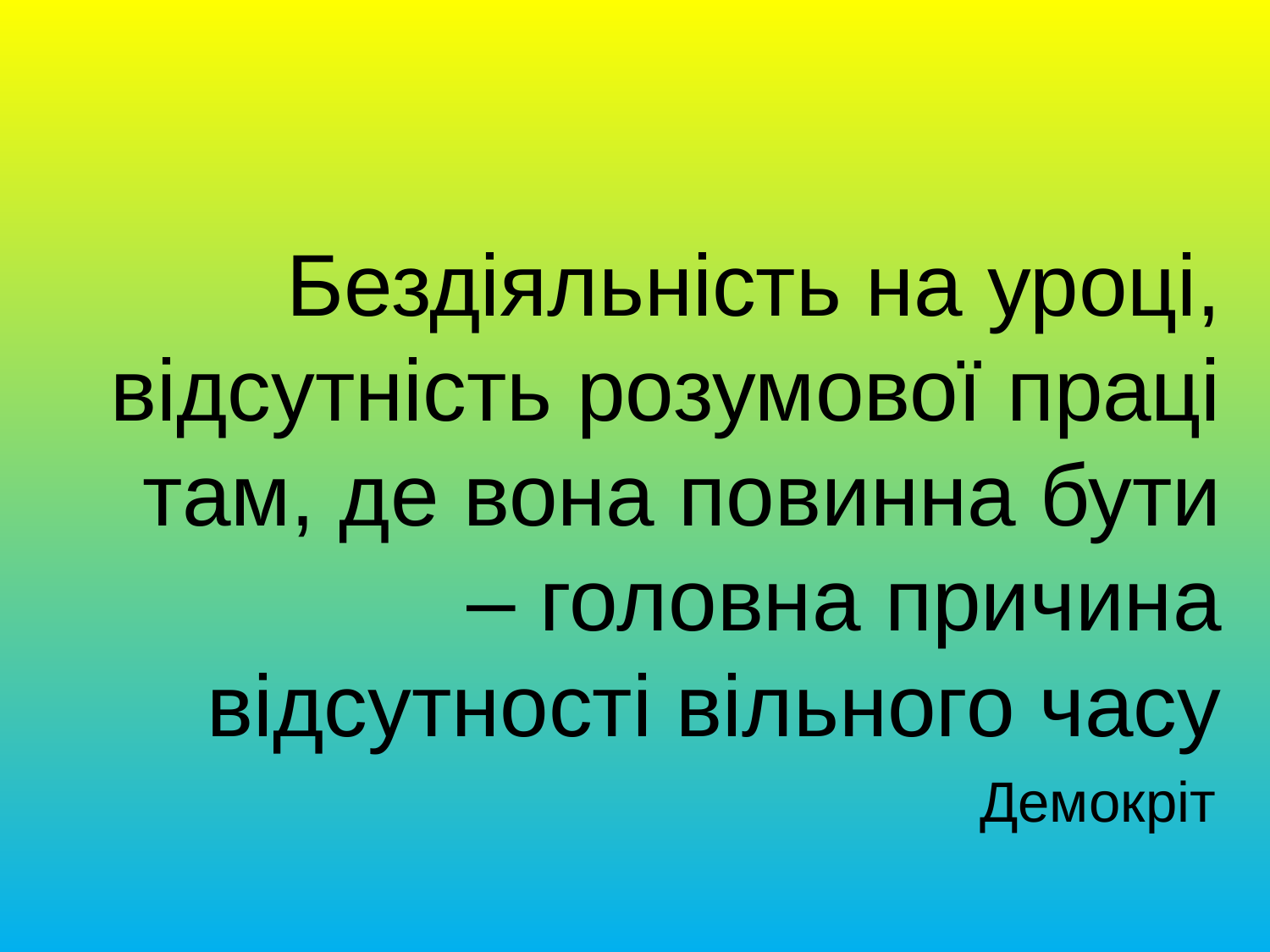

Бездіяльність на уроці, відсутність розумової праці там, де вона повинна бути – головна причина відсутності вільного часу
Демокріт